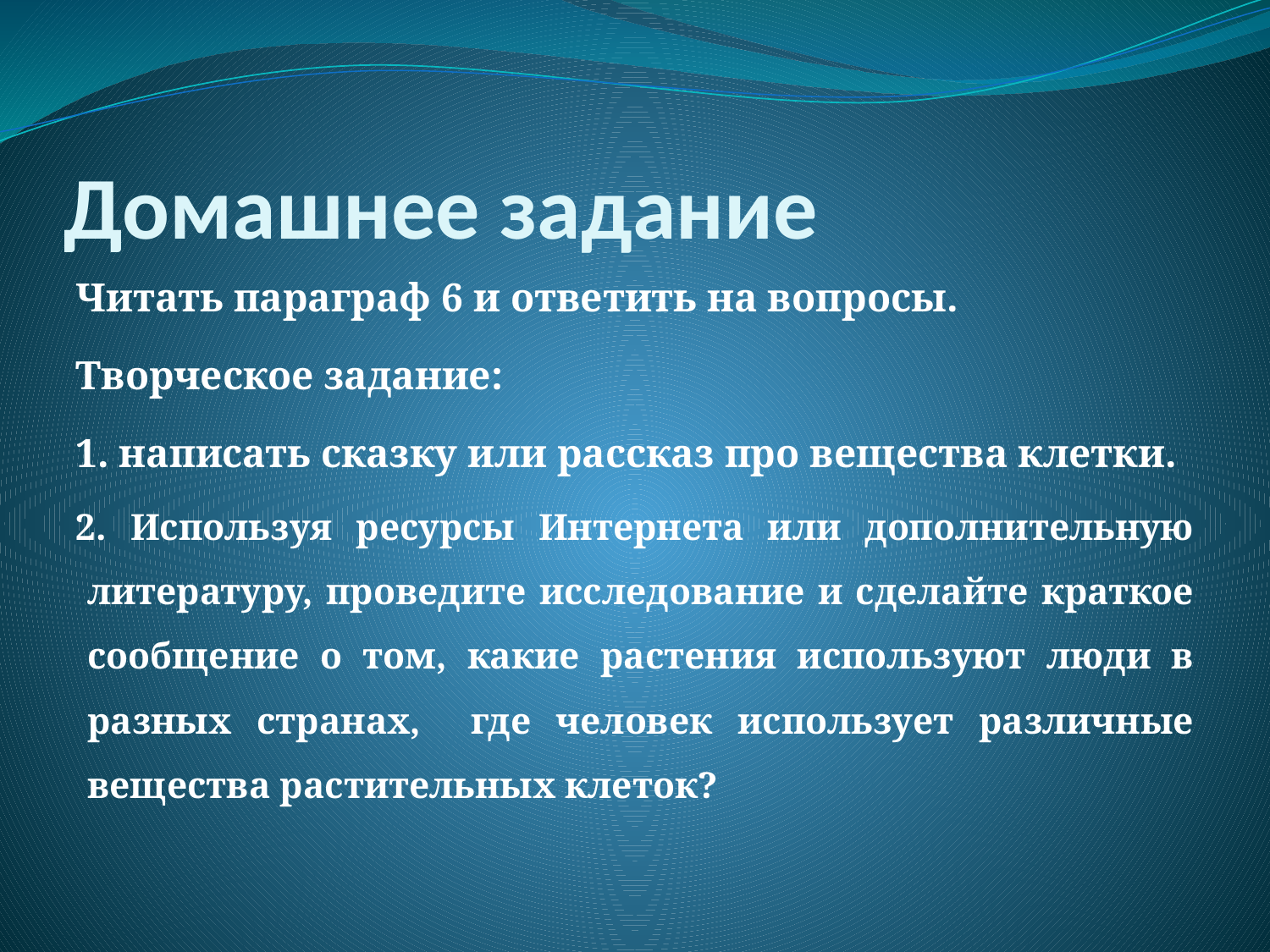

# Домашнее задание

Читать параграф 6 и ответить на вопросы.
Творческое задание:
1. написать сказку или рассказ про вещества клетки.
2. Используя ресурсы Интернета или дополнительную литературу, проведите исследование и сделайте краткое сообщение о том, какие растения используют люди в разных странах,  где человек использует различные вещества растительных клеток?